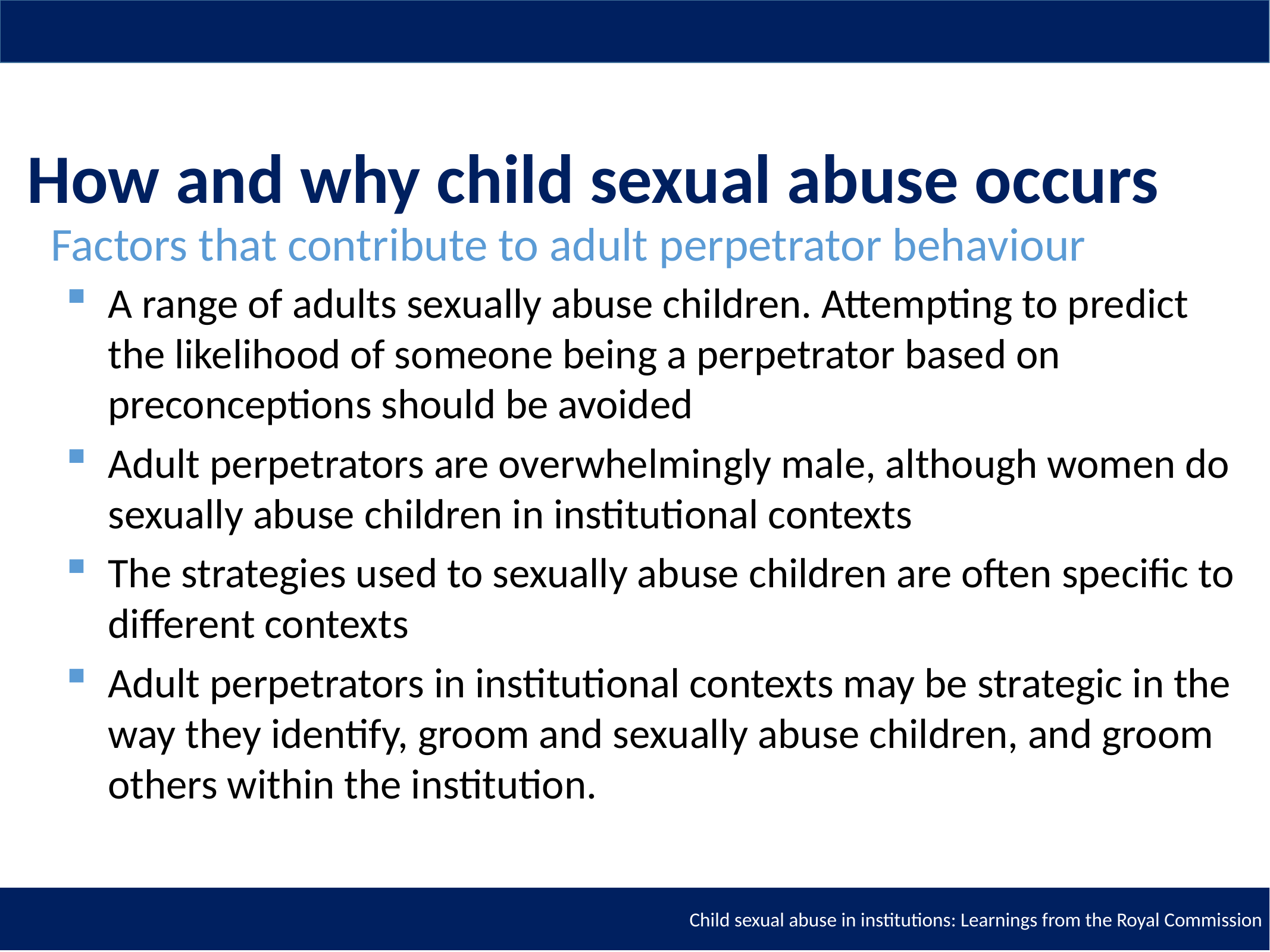

How and why child sexual abuse occurs
Factors that contribute to adult perpetrator behaviour
A range of adults sexually abuse children. Attempting to predict the likelihood of someone being a perpetrator based on preconceptions should be avoided
Adult perpetrators are overwhelmingly male, although women do sexually abuse children in institutional contexts
The strategies used to sexually abuse children are often specific to different contexts
Adult perpetrators in institutional contexts may be strategic in the way they identify, groom and sexually abuse children, and groom others within the institution.

Child sexual abuse in institutions: Learnings from the Royal Commission